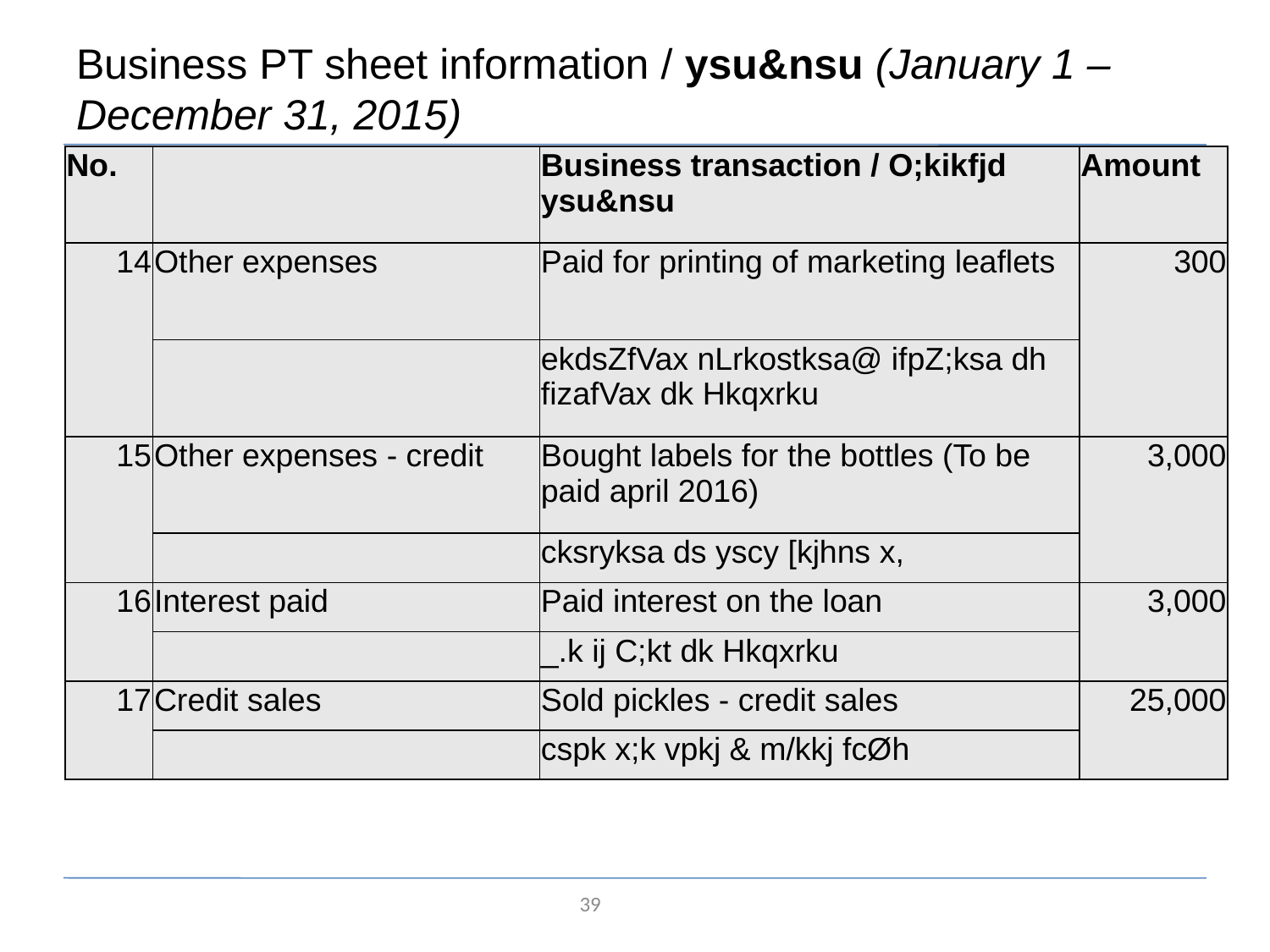

# Business PT sheet information / ysu&nsu (January 1 – December 31, 2015)
| No. |  | Business transaction / O;kikfjd ysu&nsu | Amount |
| --- | --- | --- | --- |
| 14 | Other expenses | Paid for printing of marketing leaflets | 300 |
|  |  | ekdsZfVax nLrkostksa@ ifpZ;ksa dh fizafVax dk Hkqxrku |  |
| 15 | Other expenses - credit | Bought labels for the bottles (To be paid april 2016) | 3,000 |
|  |  | cksryksa ds yscy [kjhns x, |  |
| 16 | Interest paid | Paid interest on the loan | 3,000 |
|  |  | \_.k ij C;kt dk Hkqxrku |  |
| 17 | Credit sales | Sold pickles - credit sales | 25,000 |
|  |  | cspk x;k vpkj & m/kkj fcØh |  |
39